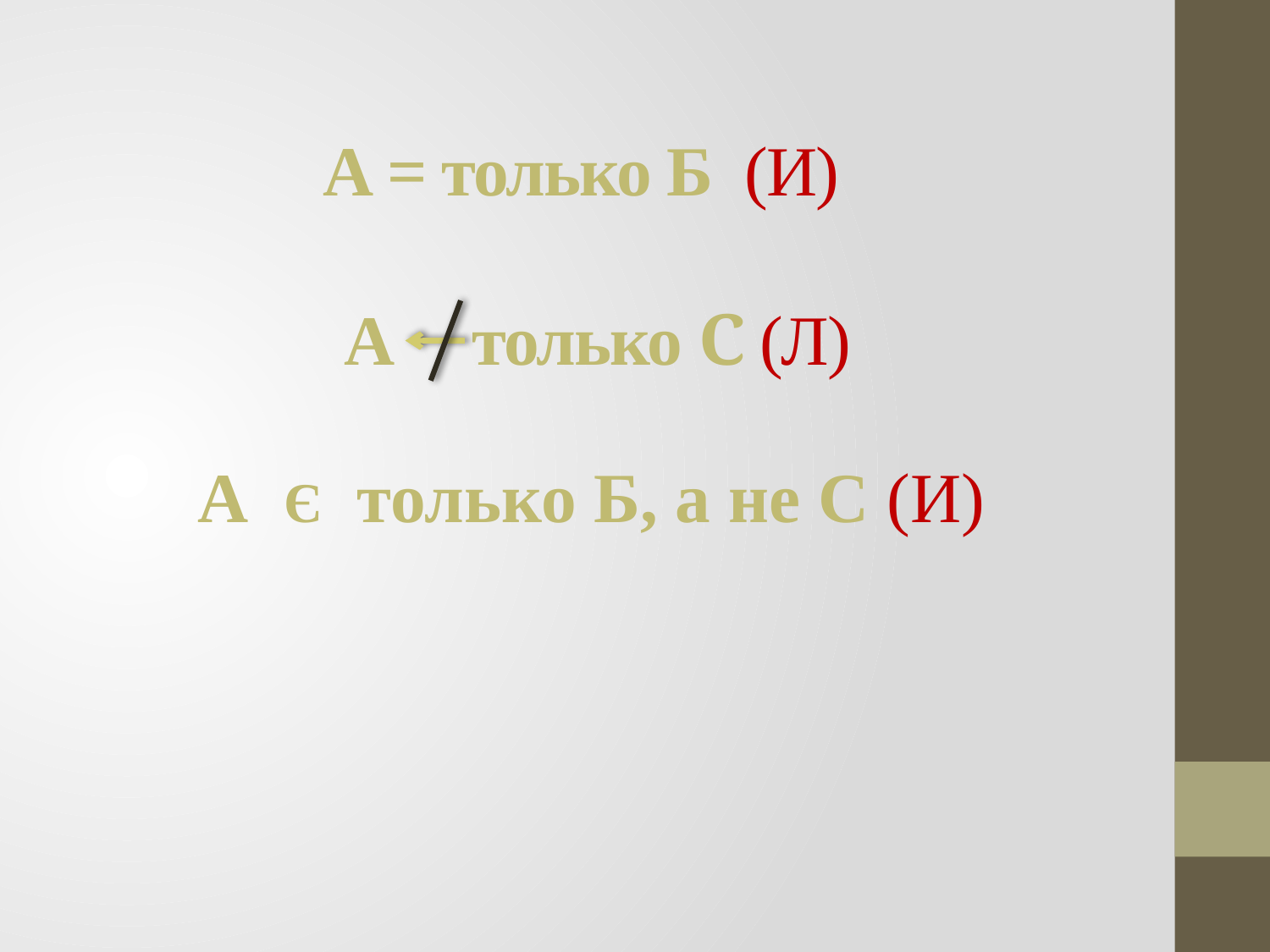

# А = только Б  (И) А     только С (Л)
    А  Є  только Б, а не С (И)